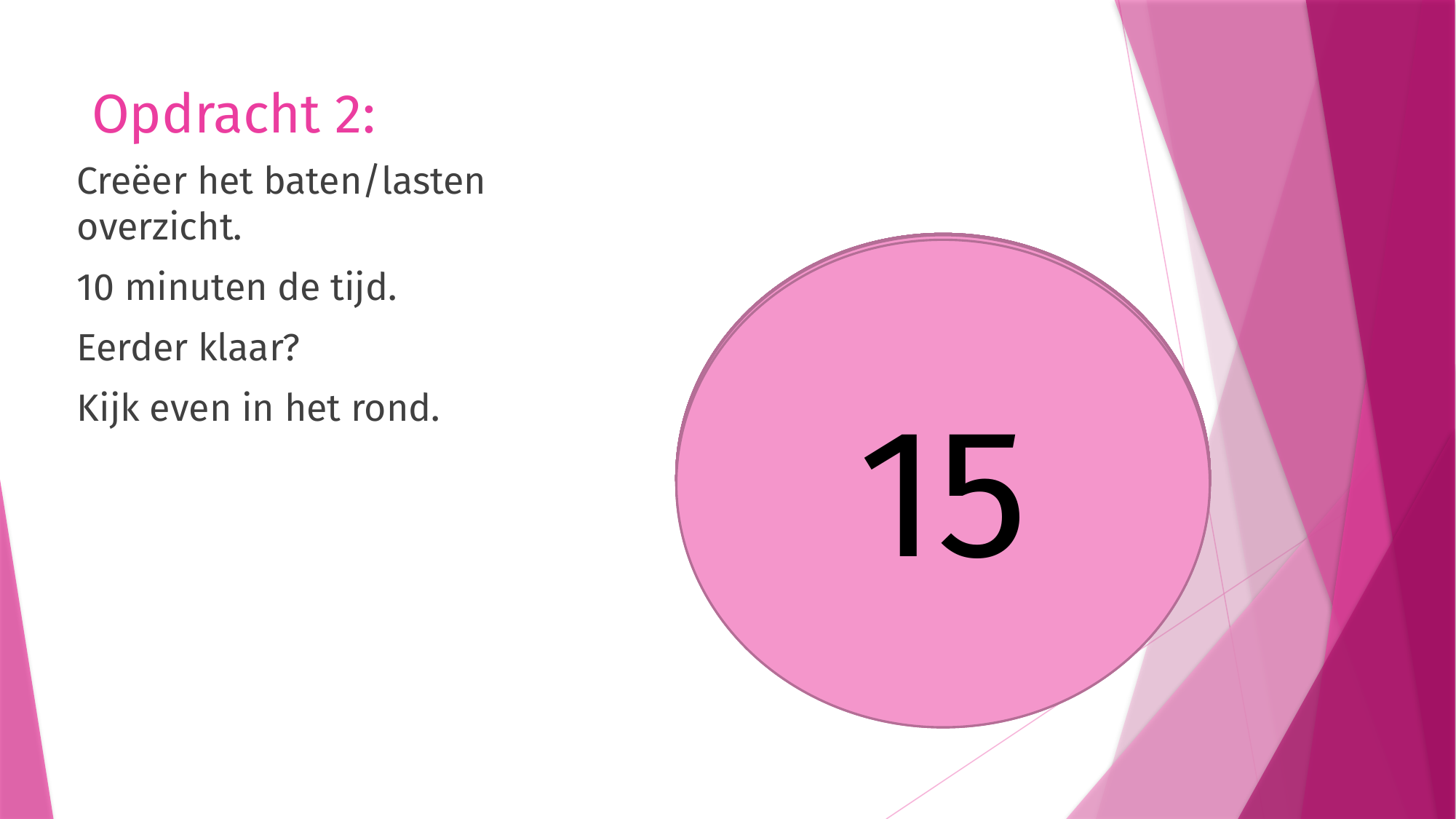

# Opdracht 2:
Creëer het baten/lasten overzicht.
10 minuten de tijd.
Eerder klaar?
Kijk even in het rond.
10
9
8
5
6
7
4
3
1
2
14
13
11
15
12